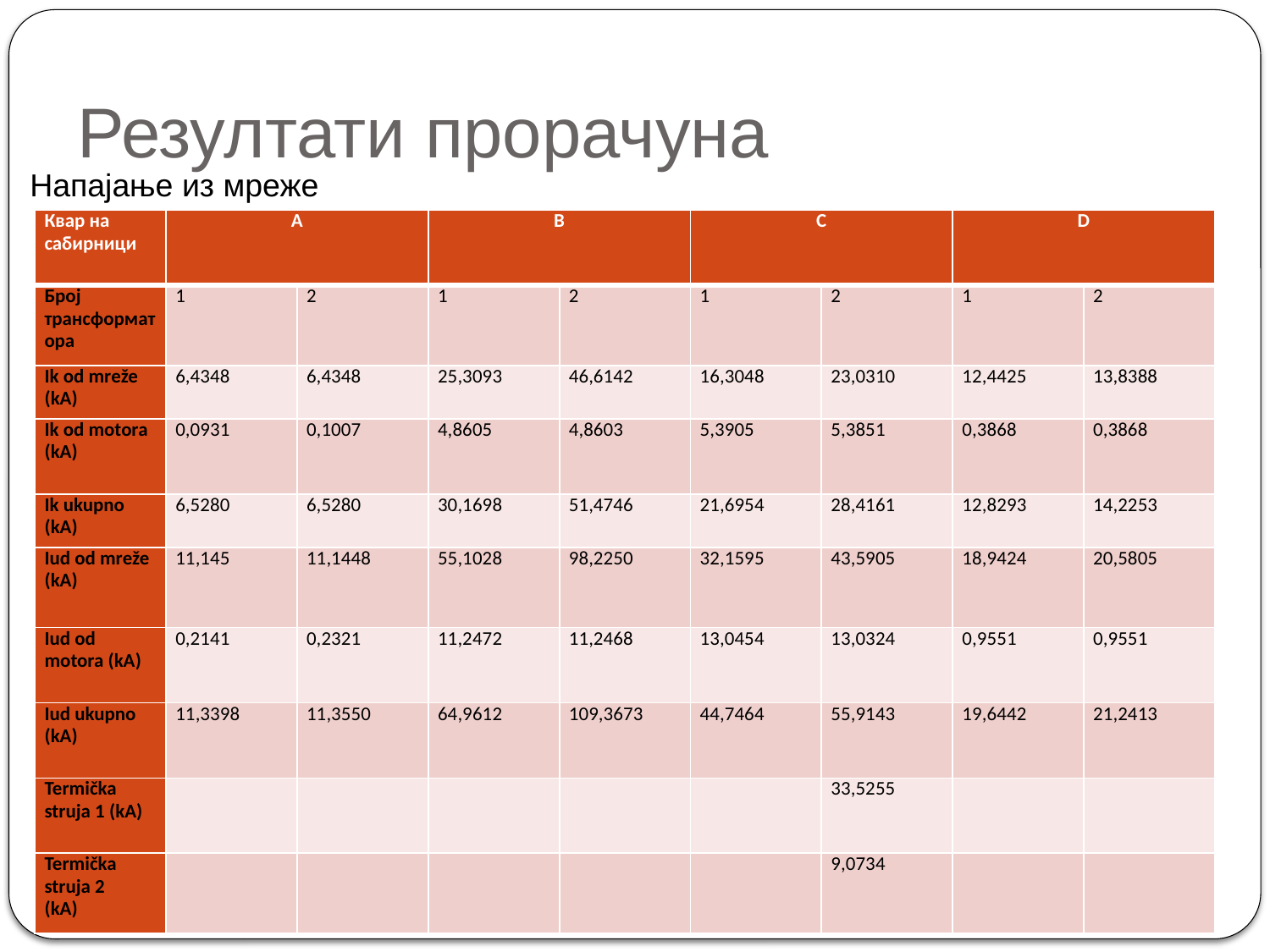

# Резултати прорачуна
Напајање из мреже
| Квар на сабирници | А |  | B |  | C |  | D |  |
| --- | --- | --- | --- | --- | --- | --- | --- | --- |
| Број трансформатора | 1 | 2 | 1 | 2 | 1 | 2 | 1 | 2 |
| Ik od mreže (kA) | 6,4348 | 6,4348 | 25,3093 | 46,6142 | 16,3048 | 23,0310 | 12,4425 | 13,8388 |
| Ik od motora (kA) | 0,0931 | 0,1007 | 4,8605 | 4,8603 | 5,3905 | 5,3851 | 0,3868 | 0,3868 |
| Ik ukupno (kA) | 6,5280 | 6,5280 | 30,1698 | 51,4746 | 21,6954 | 28,4161 | 12,8293 | 14,2253 |
| Iud od mreže (kA) | 11,145 | 11,1448 | 55,1028 | 98,2250 | 32,1595 | 43,5905 | 18,9424 | 20,5805 |
| Iud od motora (kA) | 0,2141 | 0,2321 | 11,2472 | 11,2468 | 13,0454 | 13,0324 | 0,9551 | 0,9551 |
| Iud ukupno (kA) | 11,3398 | 11,3550 | 64,9612 | 109,3673 | 44,7464 | 55,9143 | 19,6442 | 21,2413 |
| Termička struja 1 (kA) |  |  |  |  |  | 33,5255 |  |  |
| Termička struja 2 (kA) |  |  |  |  |  | 9,0734 |  |  |